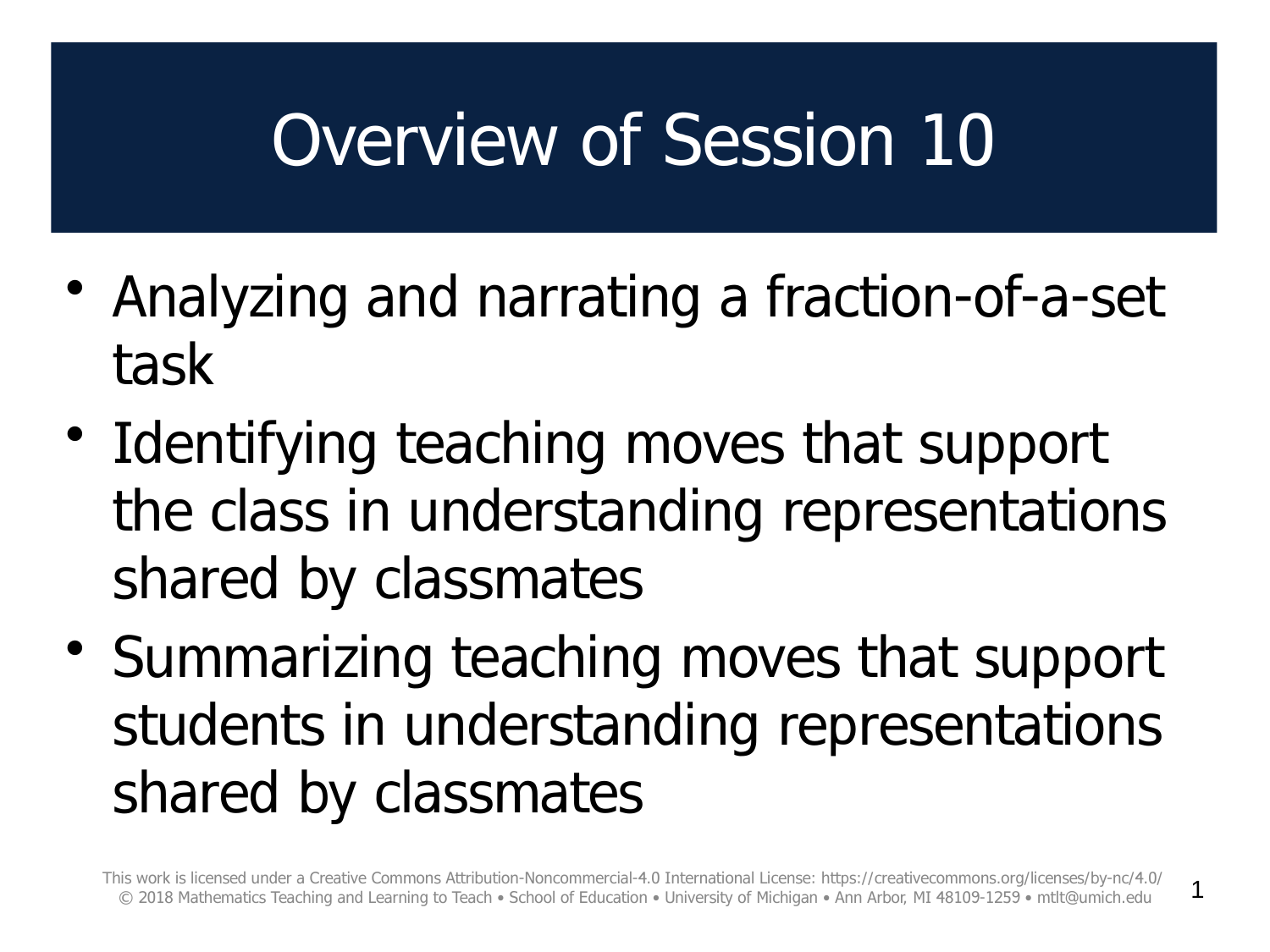

# Overview of Session 10
Analyzing and narrating a fraction-of-a-set task
Identifying teaching moves that support the class in understanding representations shared by classmates
Summarizing teaching moves that support students in understanding representations shared by classmates

This work is licensed under a Creative Commons Attribution-Noncommercial-4.0 International License: https://creativecommons.org/licenses/by-nc/4.0/
© 2018 Mathematics Teaching and Learning to Teach • School of Education • University of Michigan • Ann Arbor, MI 48109-1259 • mtlt@umich.edu
1